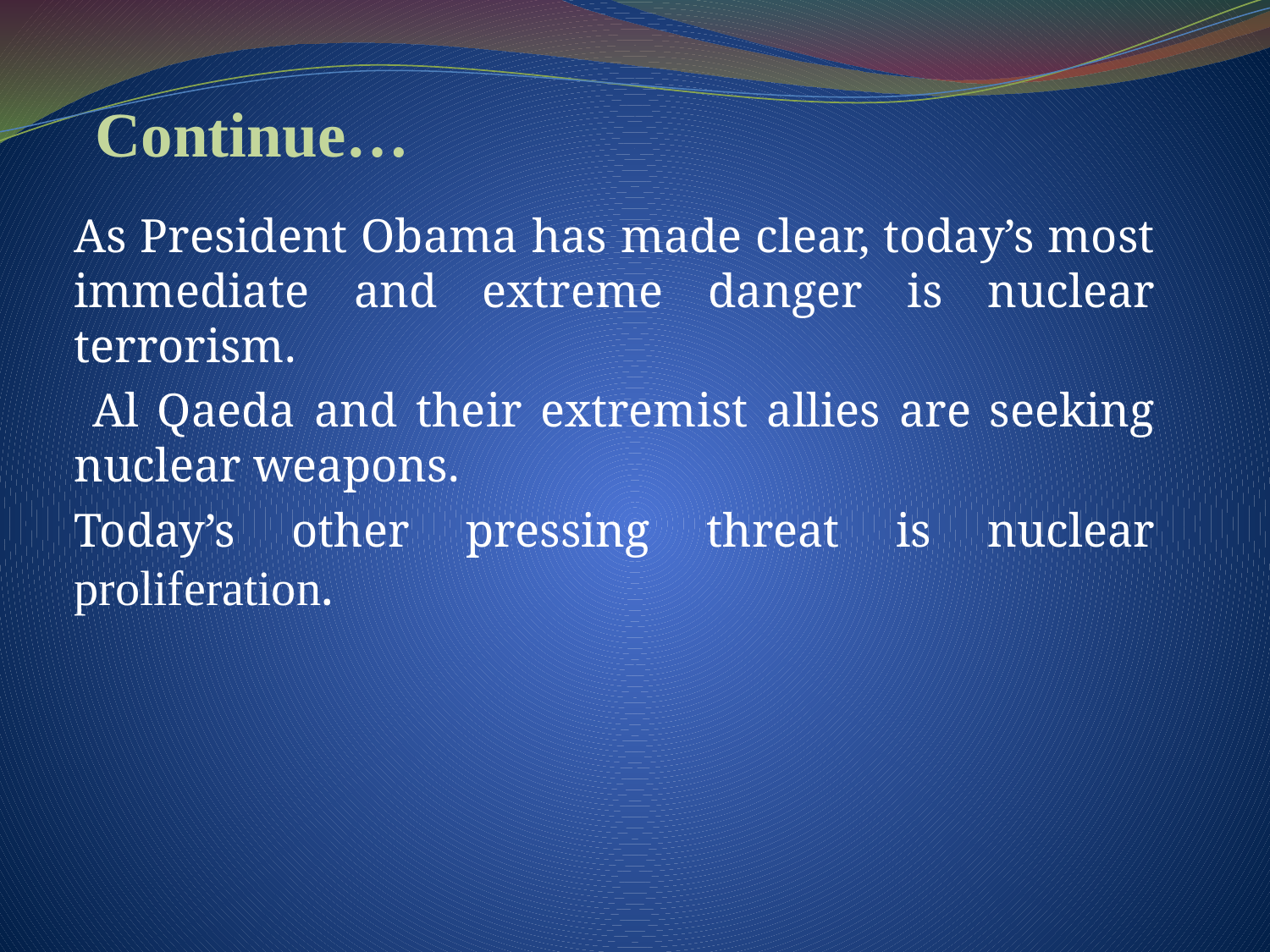

# Continue…
As President Obama has made clear, today’s most immediate and extreme danger is nuclear terrorism.
 Al Qaeda and their extremist allies are seeking nuclear weapons.
Today’s other pressing threat is nuclear proliferation.